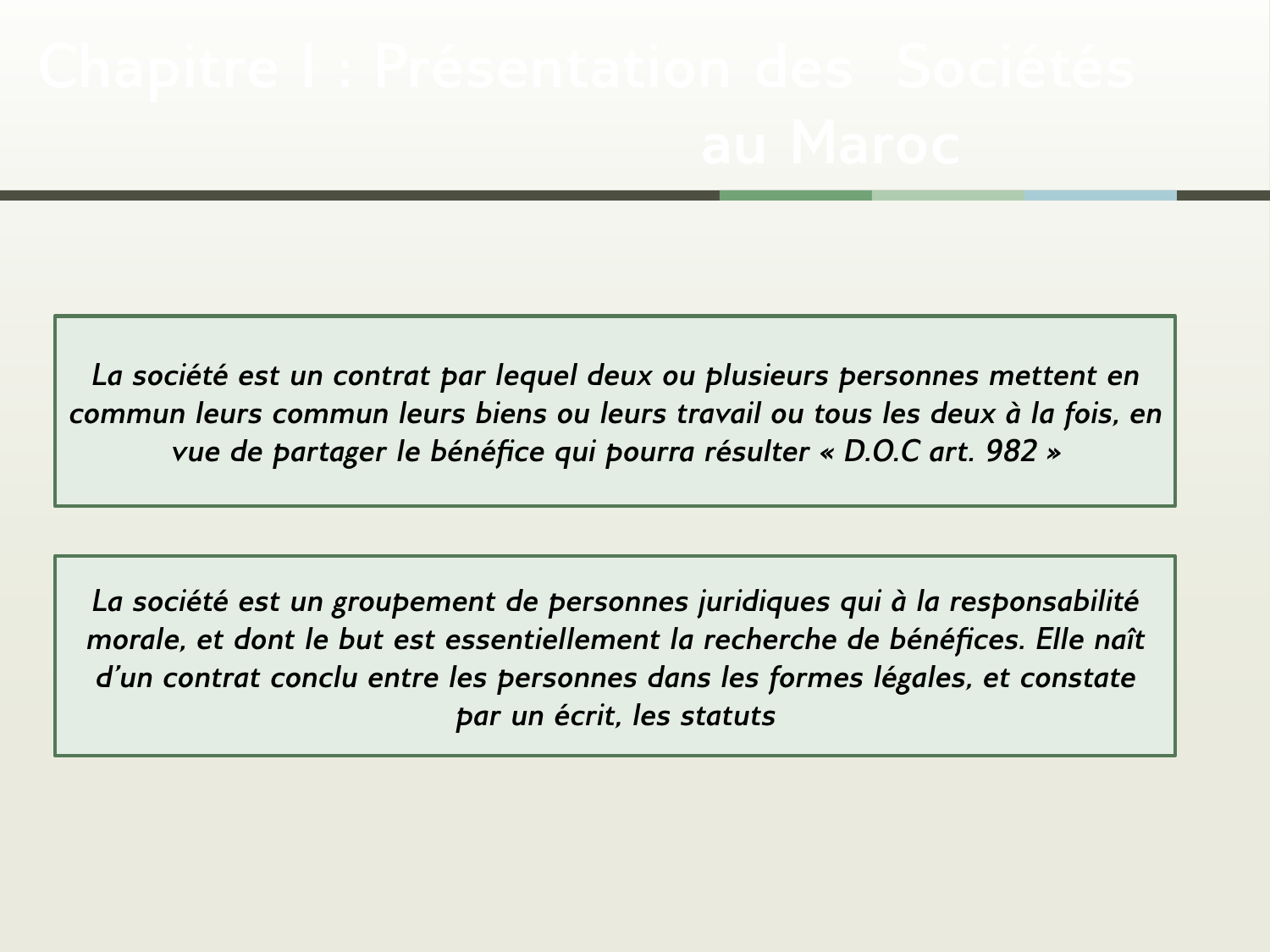

# Chapitre I : Présentation des  Sociétés au Maroc
La société est un contrat par lequel deux ou plusieurs personnes mettent en commun leurs commun leurs biens ou leurs travail ou tous les deux à la fois, en vue de partager le bénéfice qui pourra résulter « D.O.C art. 982 »
La société est un groupement de personnes juridiques qui à la responsabilité morale, et dont le but est essentiellement la recherche de bénéfices. Elle naît d’un contrat conclu entre les personnes dans les formes légales, et constate par un écrit, les statuts